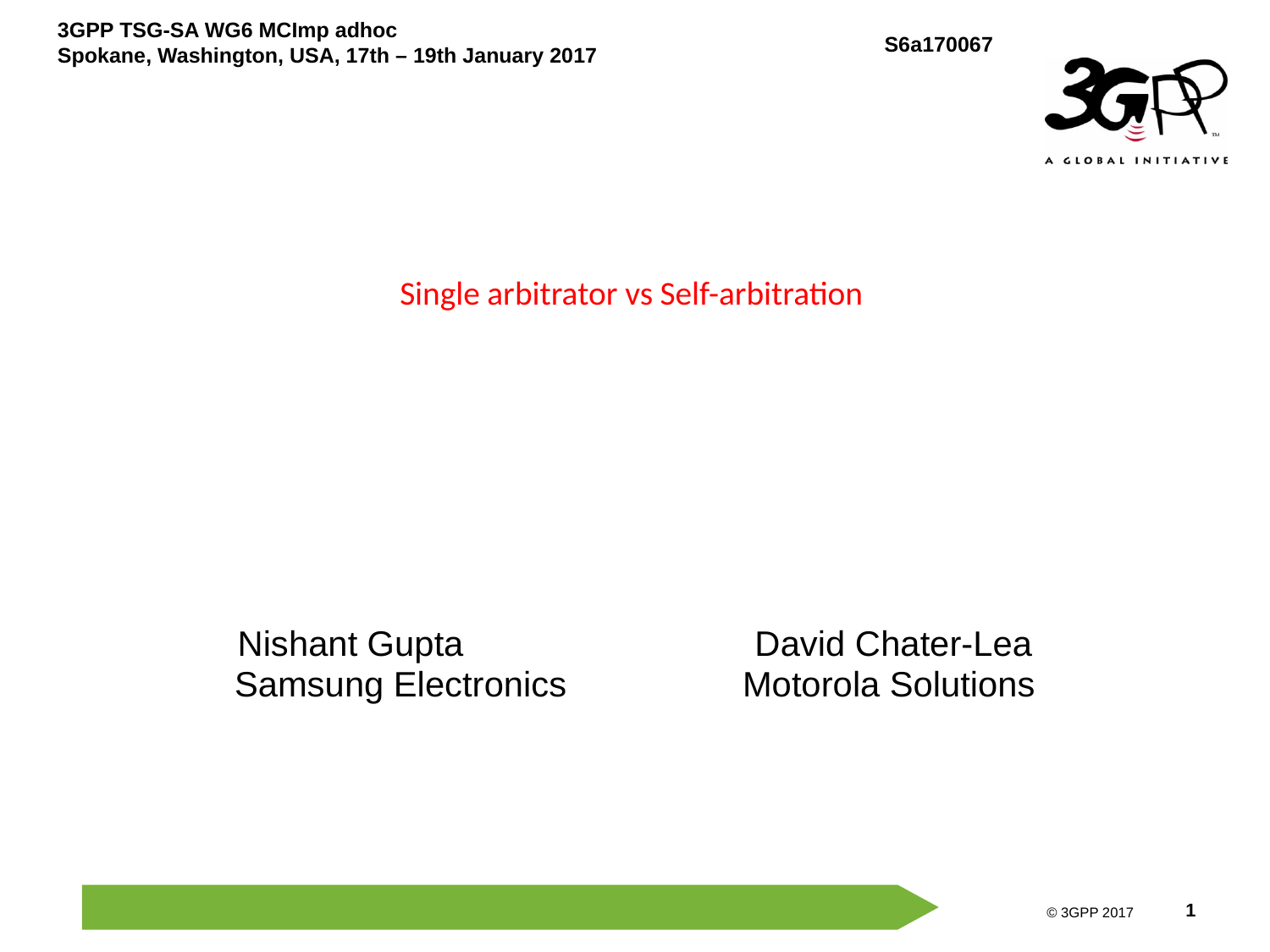

# Single arbitrator vs Self-arbitration

Nishant Gupta		              David Chater-Lea
Samsung Electronics 		Motorola Solutions